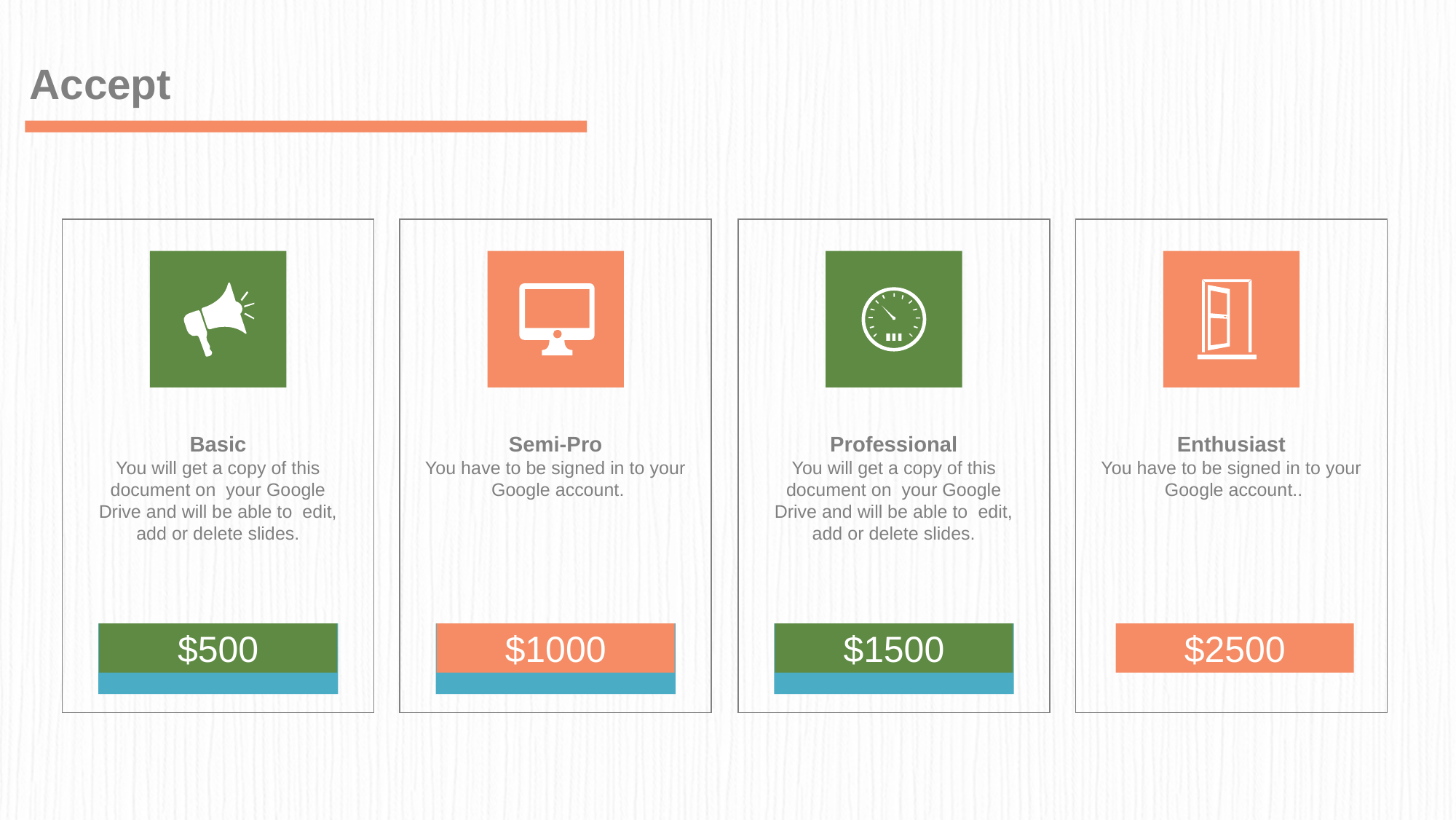

Accept

Basic
You will get a copy of this document on  your Google Drive and will be able to  edit, add or delete slides.
Semi-Pro
You have to be signed in to your  Google account.
Professional
You will get a copy of this document on  your Google Drive and will be able to  edit, add or delete slides.
Enthusiast
You have to be signed in to your  Google account..

$500

$1000

$1500
$2500